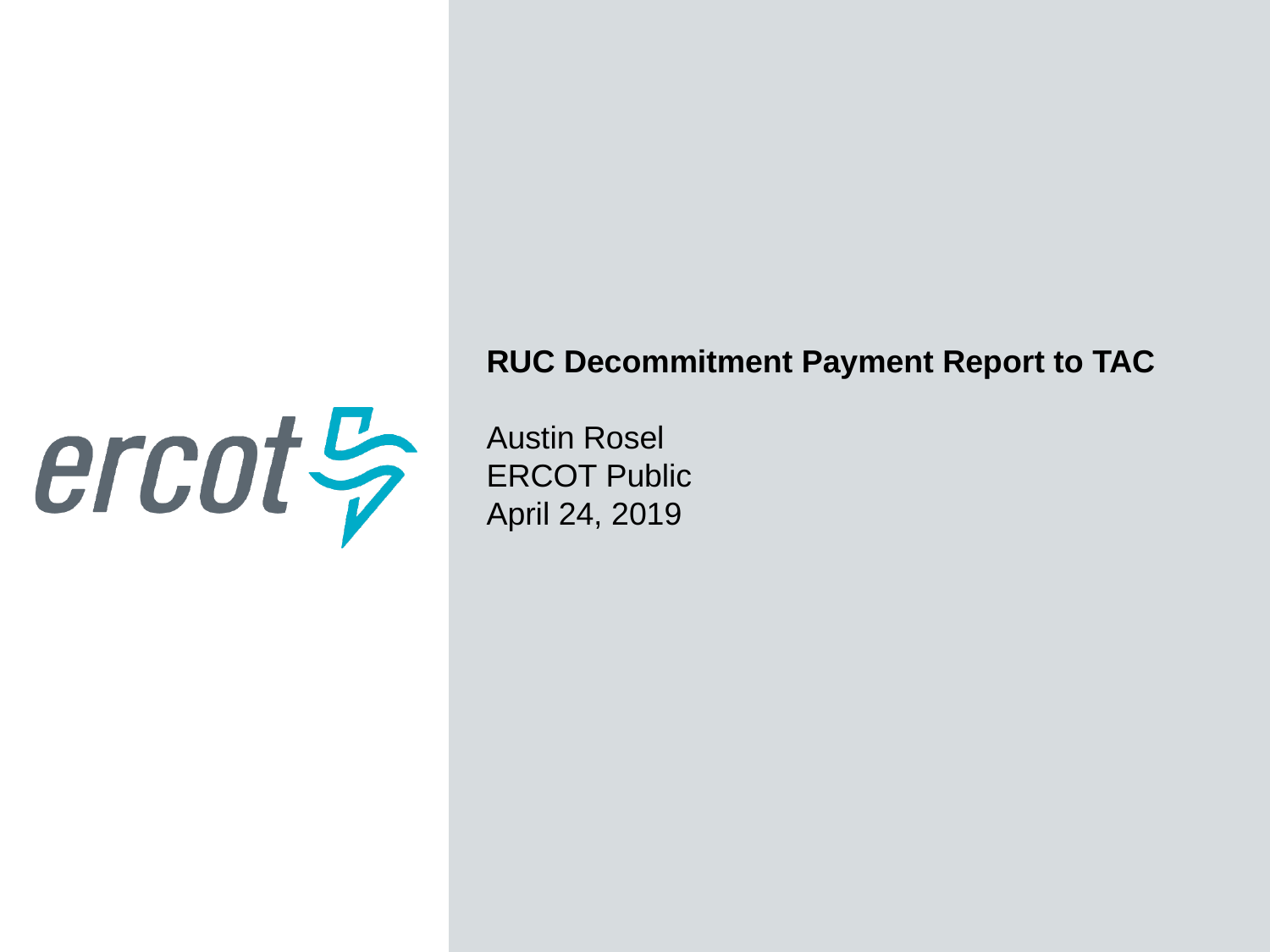

RUC Decommitment Payment Report to TAC

Austin Rosel
ERCOT Public
April 24, 2019